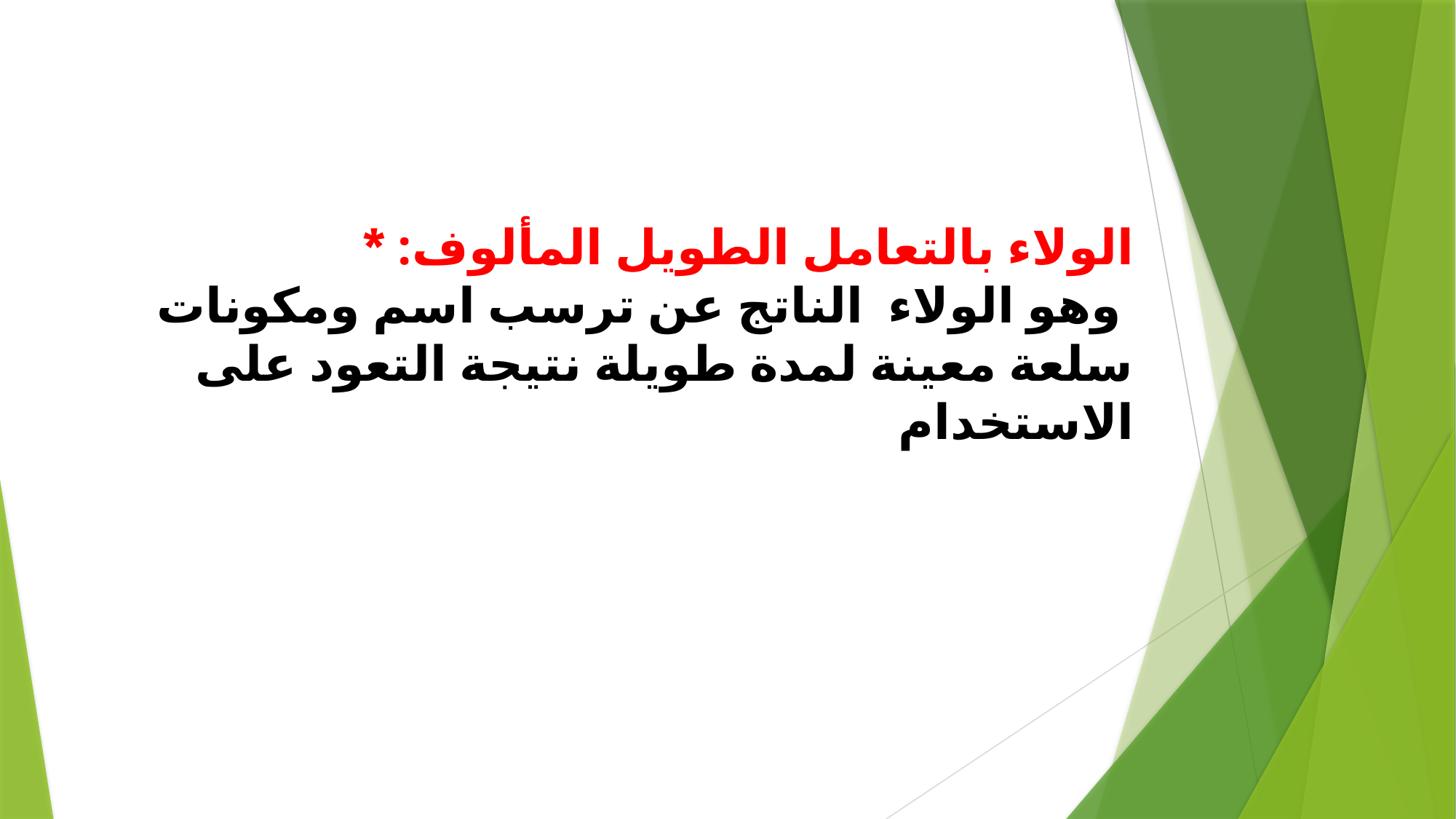

* الولاء بالتعامل الطويل المألوف:
 وهو الولاء  الناتج عن ترسب اسم ومكونات سلعة معينة لمدة طويلة نتيجة التعود على الاستخدام